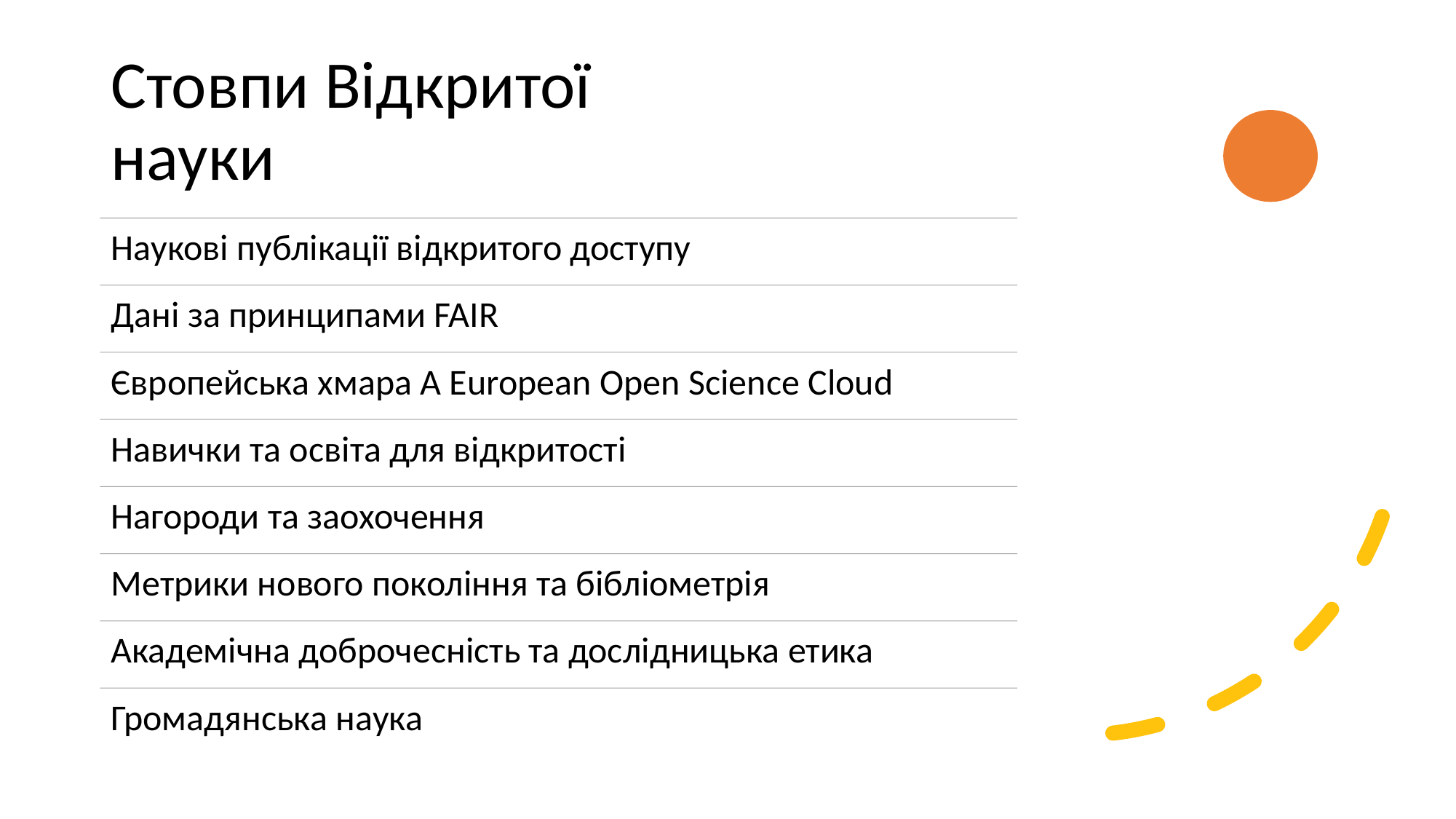

# Стовпи Відкритої науки

Наукові публікації відкритого доступу
Дані за принципами FAIR
Європейська хмара A European Open Science Cloud
Навички та освіта для відкритості
Нагороди та заохочення
Метрики нового покоління та бібліометрія
Академічна доброчесність та дослідницька етика
Громадянська наука